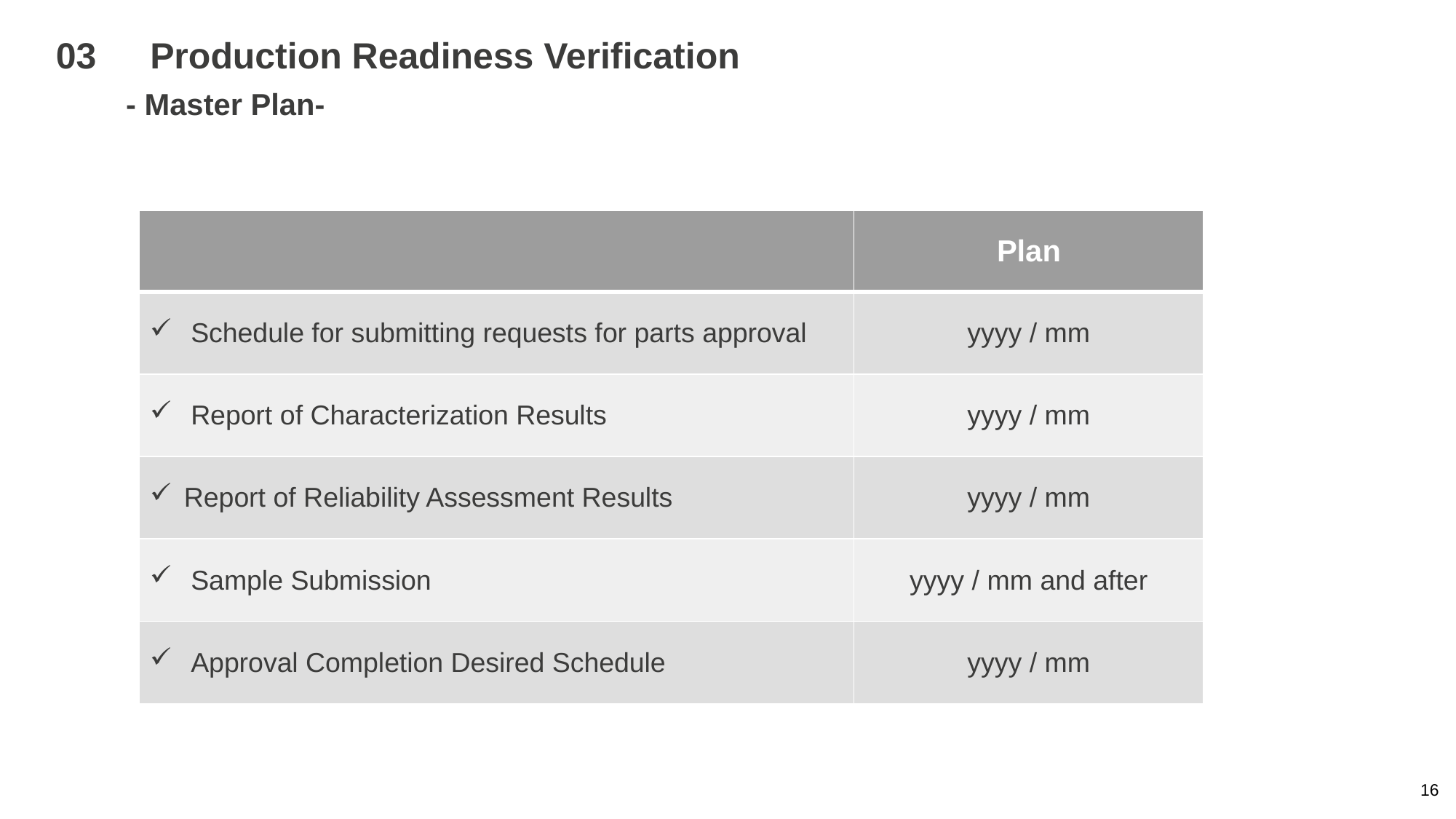

# 03　Production Readiness Verification
- Master Plan-
|  | Plan |
| --- | --- |
| Schedule for submitting requests for parts approval | yyyy / mm |
| Report of Characterization Results | yyyy / mm |
| Report of Reliability Assessment Results | yyyy / mm |
| Sample Submission | yyyy / mm and after |
| Approval Completion Desired Schedule | yyyy / mm |